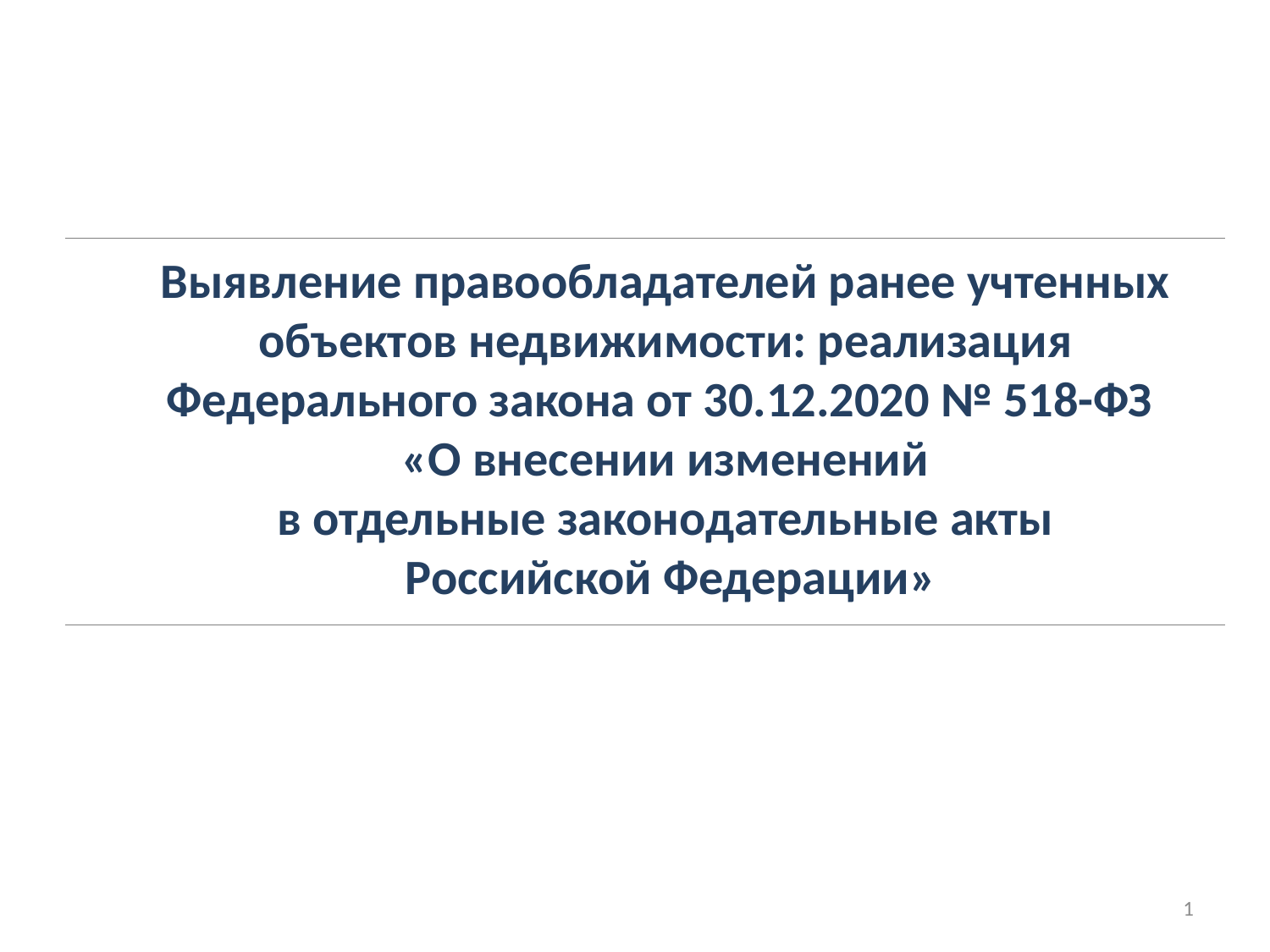

Выявление правообладателей ранее учтенных объектов недвижимости: реализация Федерального закона от 30.12.2020 № 518-ФЗ
«О внесении изменений
в отдельные законодательные акты
 Российской Федерации»
1